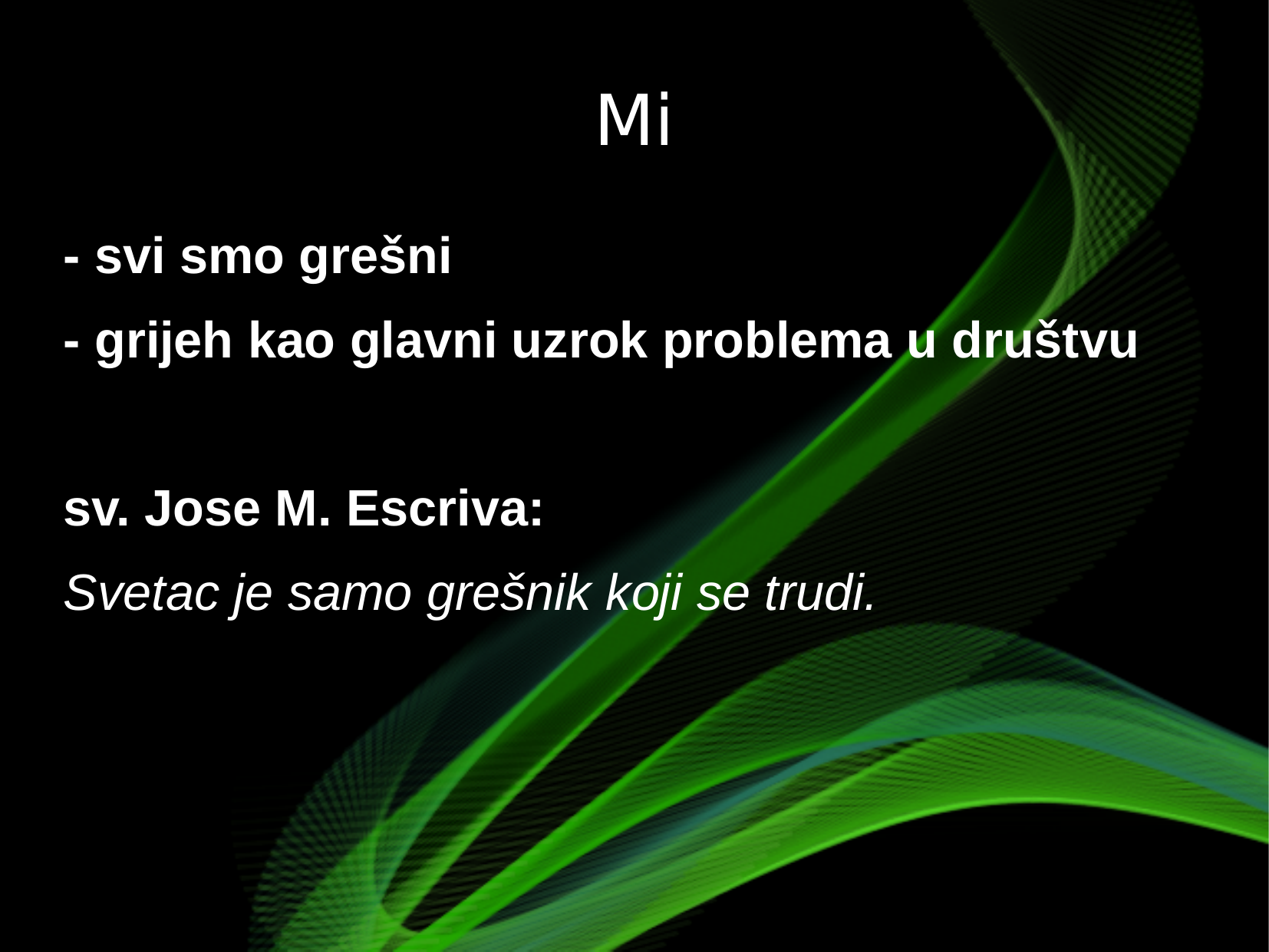

# Mi
- svi smo grešni
- grijeh kao glavni uzrok problema u društvu

sv. Jose M. Escriva:
Svetac je samo grešnik koji se trudi.